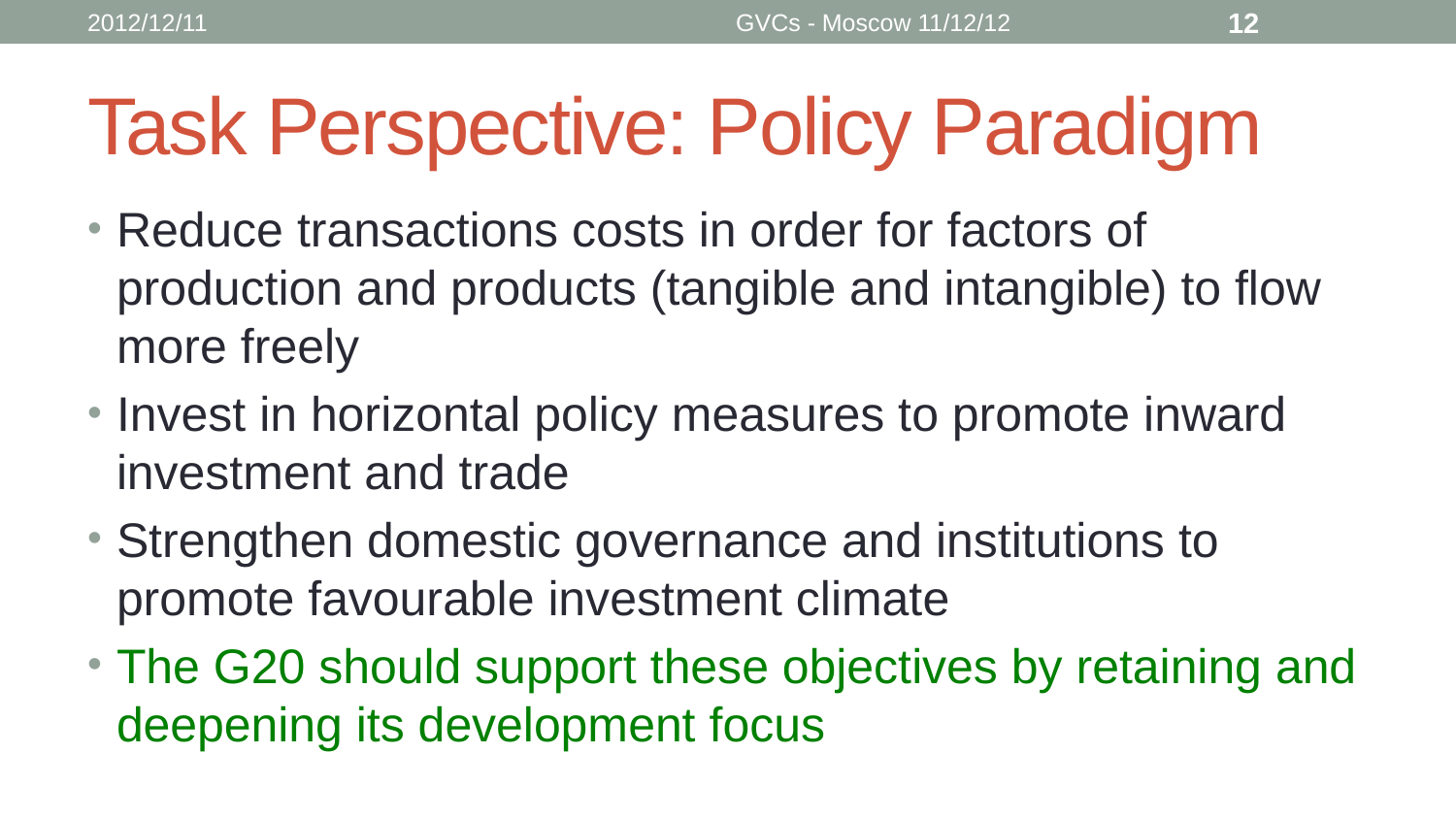

2012/12/11
GVCs - Moscow 11/12/12
12
# Task Perspective: Policy Paradigm
Reduce transactions costs in order for factors of production and products (tangible and intangible) to flow more freely
Invest in horizontal policy measures to promote inward investment and trade
Strengthen domestic governance and institutions to promote favourable investment climate
The G20 should support these objectives by retaining and deepening its development focus